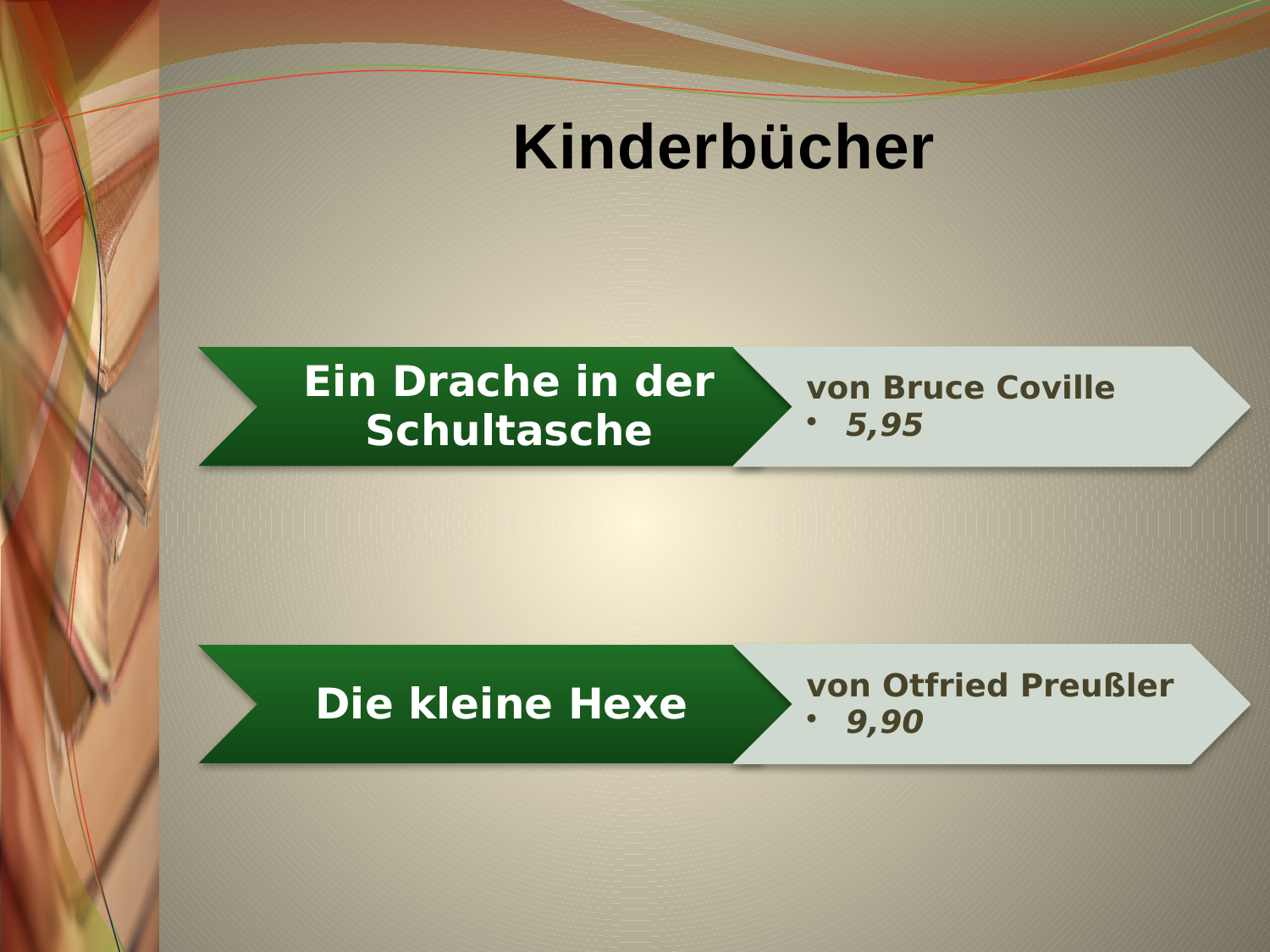

# Kinderbücher
Ein Drache in der Schultasche
von Bruce Coville
5,95
Die kleine Hexe
von Otfried Preußler
9,90